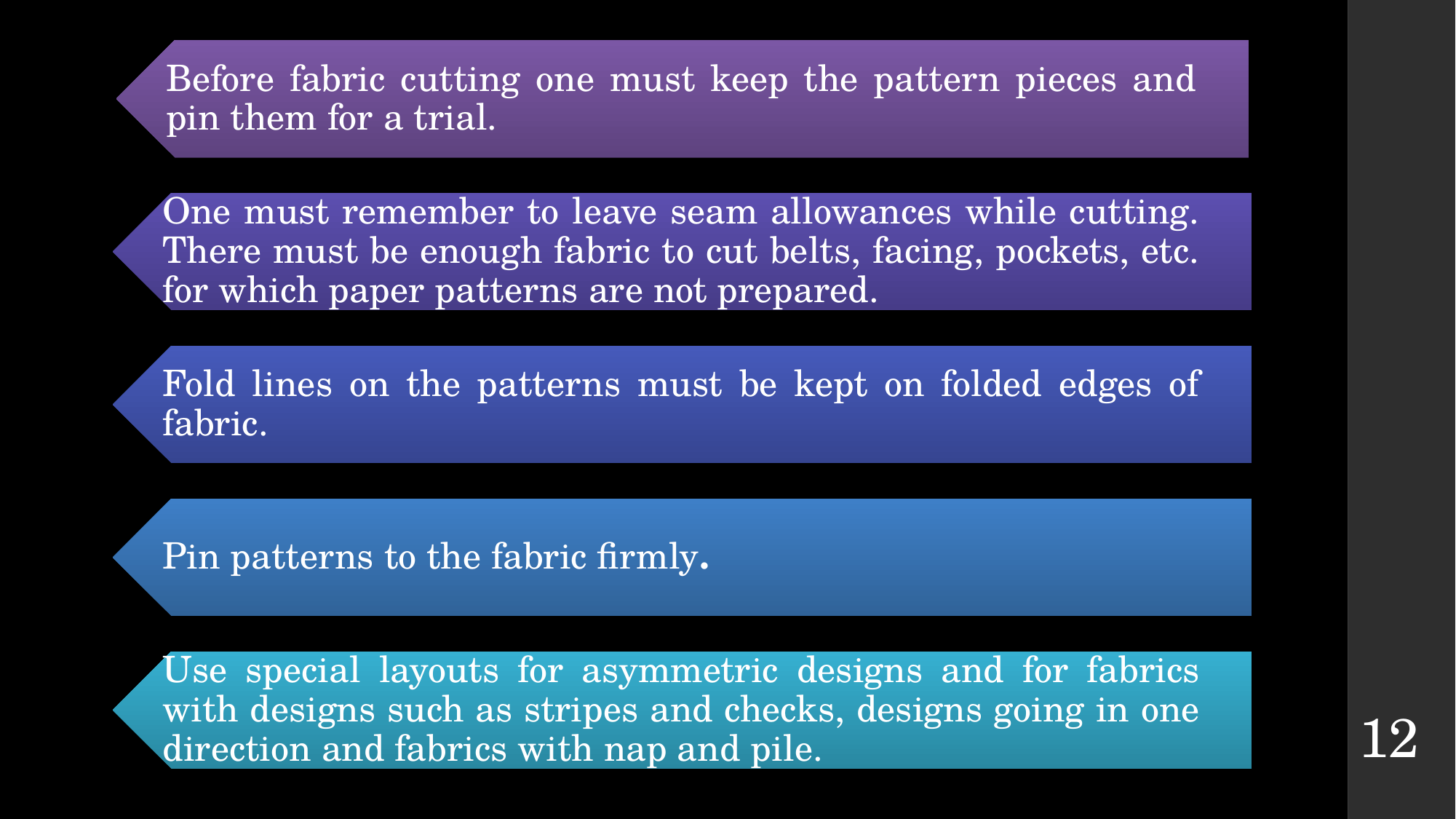

Before fabric cutting one must keep the pattern pieces and pin them for a trial.
One must remember to leave seam allowances while cutting. There must be enough fabric to cut belts, facing, pockets, etc. for which paper patterns are not prepared.
Fold lines on the patterns must be kept on folded edges of fabric.
Pin patterns to the fabric firmly.
Use special layouts for asymmetric designs and for fabrics with designs such as stripes and checks, designs going in one direction and fabrics with nap and pile.
12